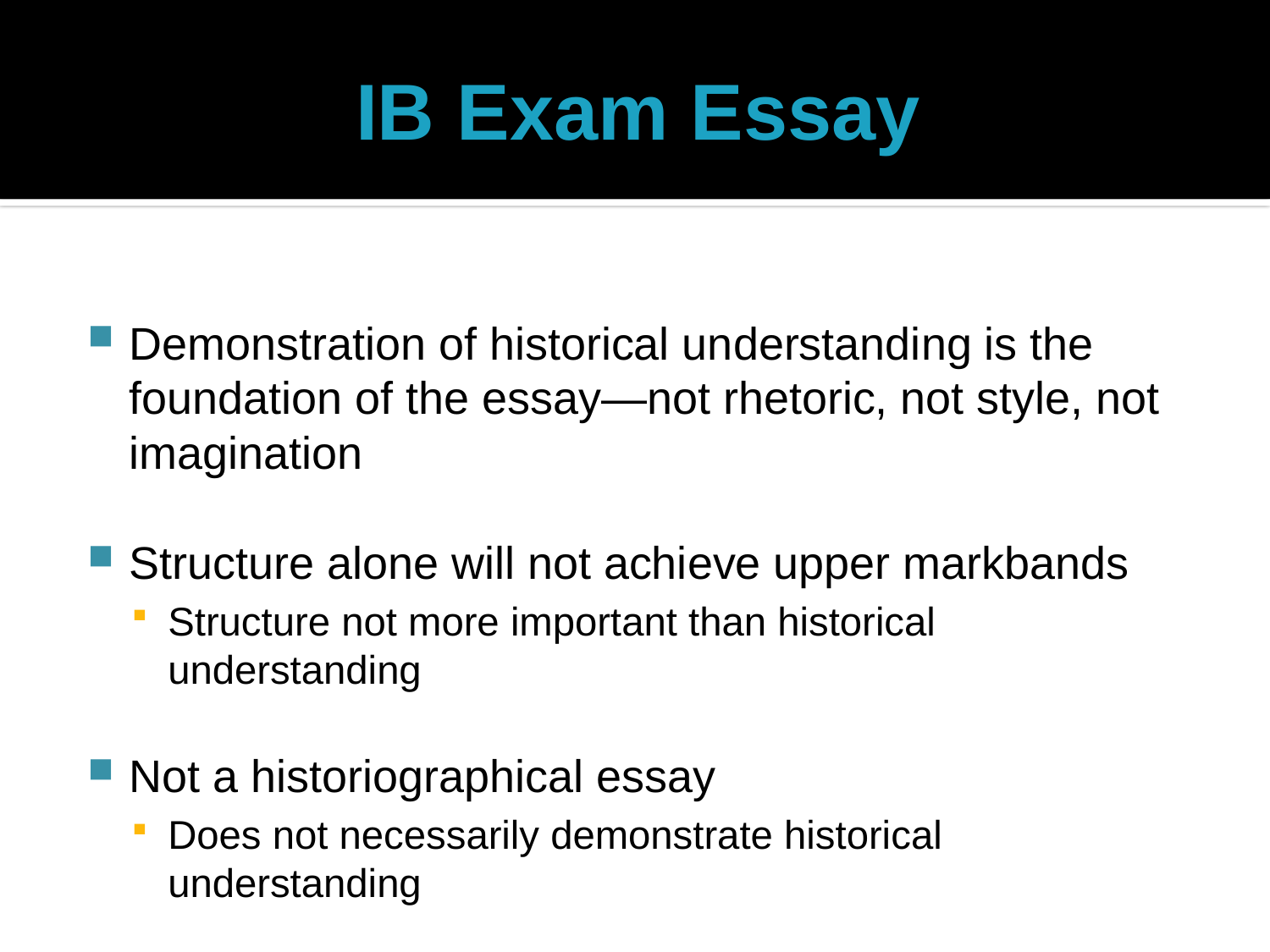

# IB Exam Essay

Demonstration of historical understanding is the foundation of the essay—not rhetoric, not style, not imagination

Structure alone will not achieve upper markbands
Structure not more important than historical understanding

Not a historiographical essay
Does not necessarily demonstrate historical understanding